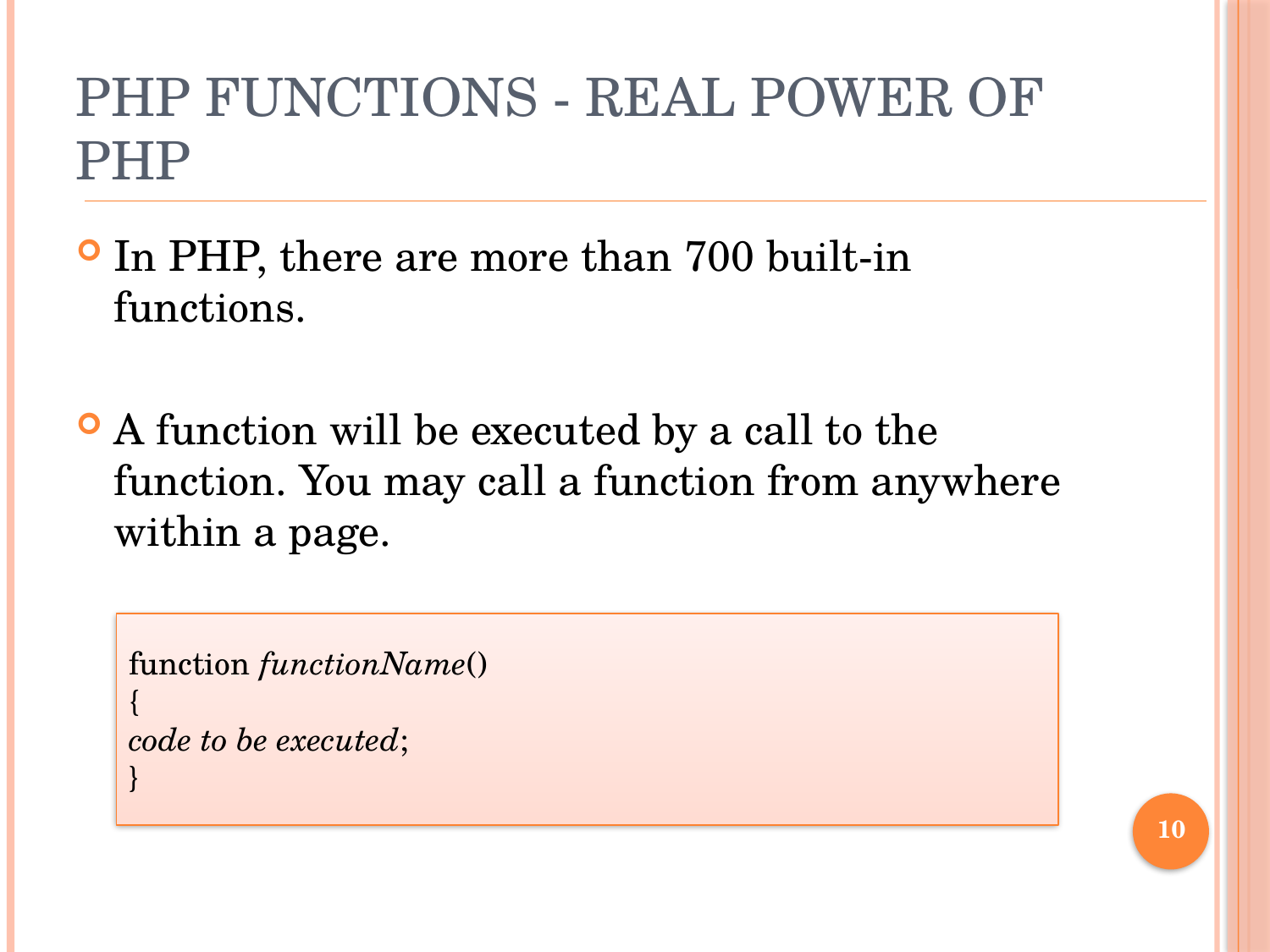

# PHP Functions - real power of PHP
In PHP, there are more than 700 built-in functions.

A function will be executed by a call to the function. You may call a function from anywhere within a page.

function functionName()
{
code to be executed;
}
10